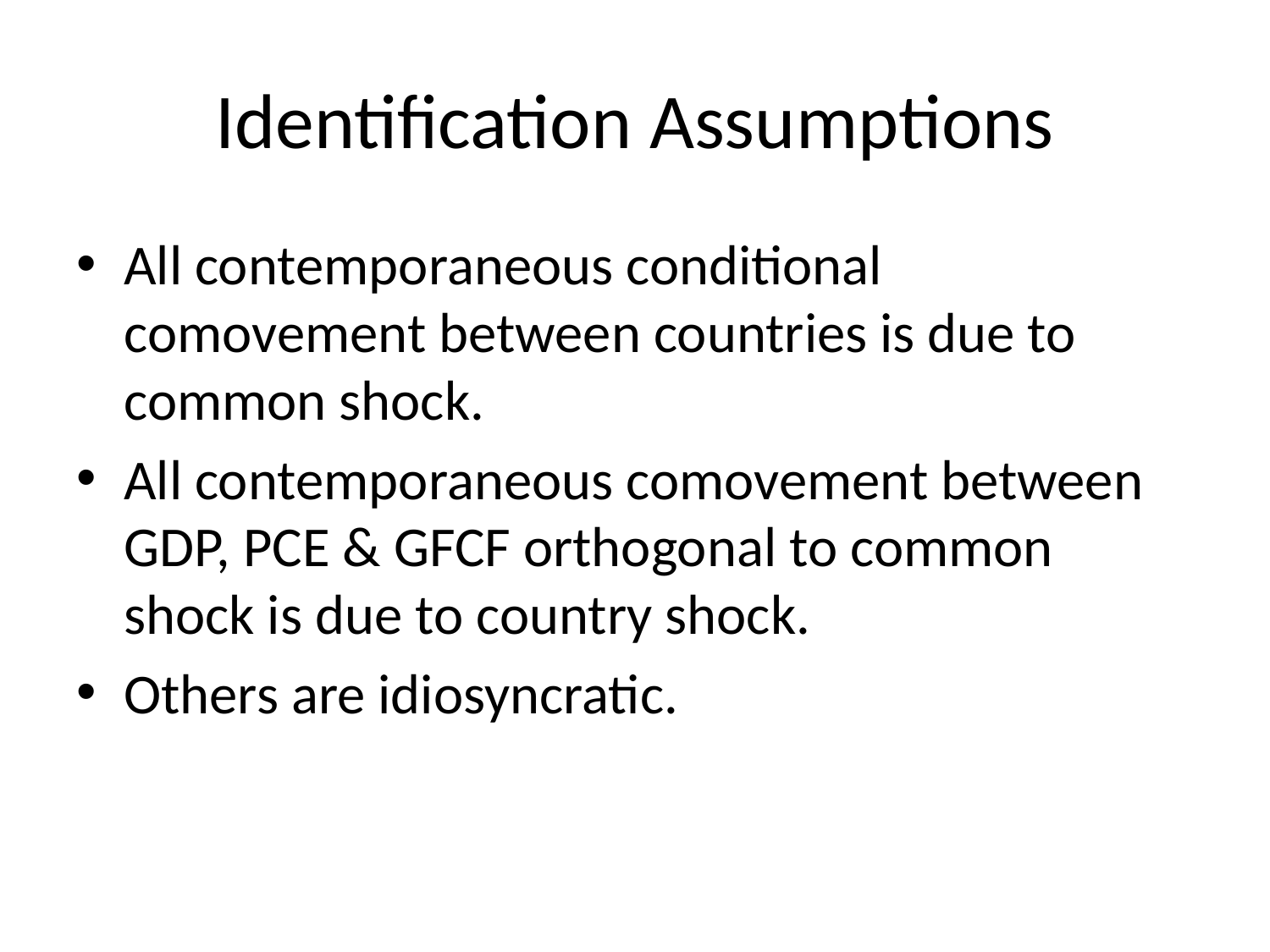

# Identification Assumptions
All contemporaneous conditional comovement between countries is due to common shock.
All contemporaneous comovement between GDP, PCE & GFCF orthogonal to common shock is due to country shock.
Others are idiosyncratic.